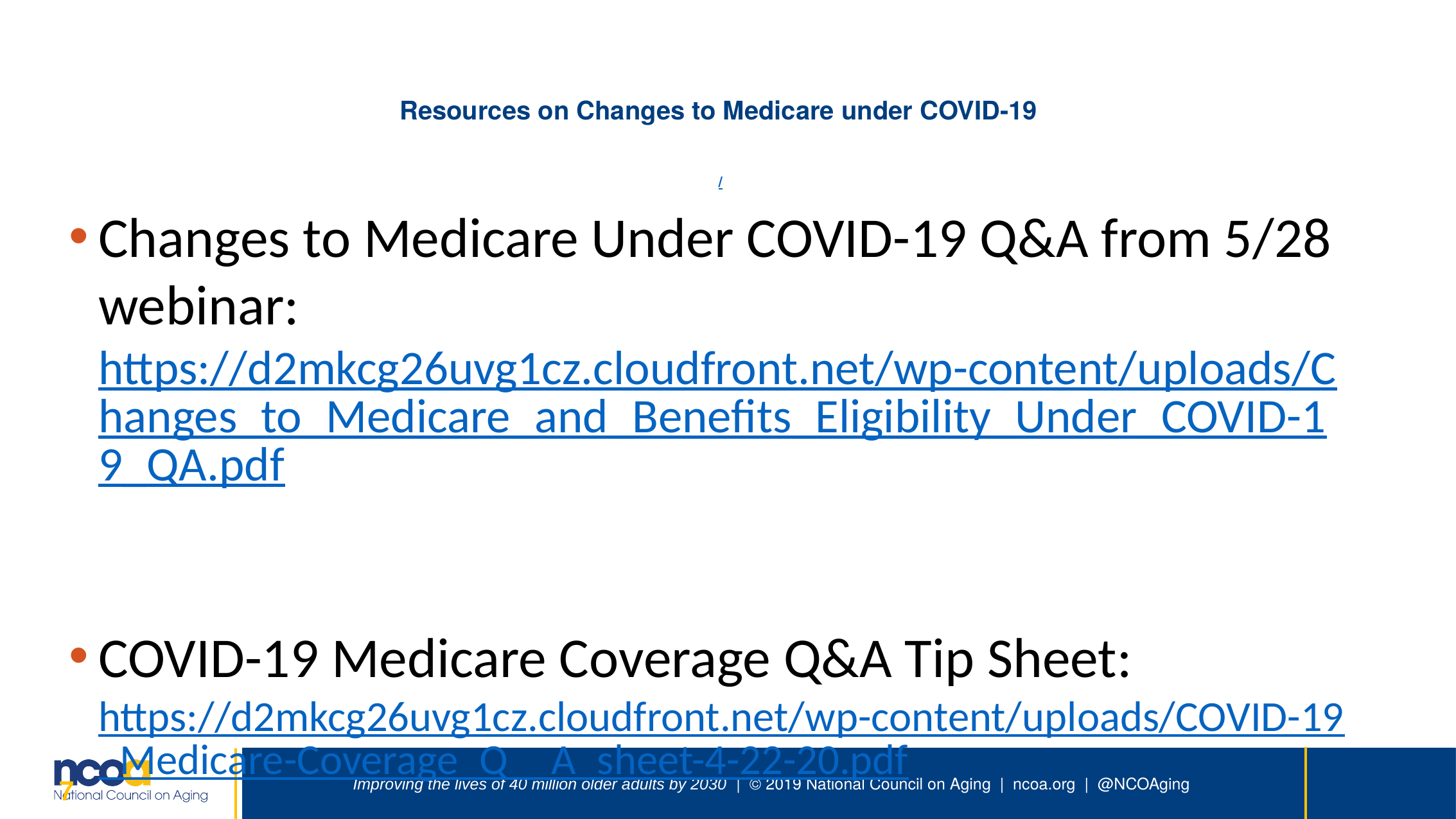

# Resources on Changes to Medicare under COVID-19 /
Changes to Medicare Under COVID-19 Q&A from 5/28 webinar:
https://d2mkcg26uvg1cz.cloudfront.net/wp-content/uploads/Changes_to_Medicare_and_Benefits_Eligibility_Under_COVID-19_QA.pdf
COVID-19 Medicare Coverage Q&A Tip Sheet:
https://d2mkcg26uvg1cz.cloudfront.net/wp-content/uploads/COVID-19_Medicare-Coverage_Q__A_sheet-4-22-20.pdf
7